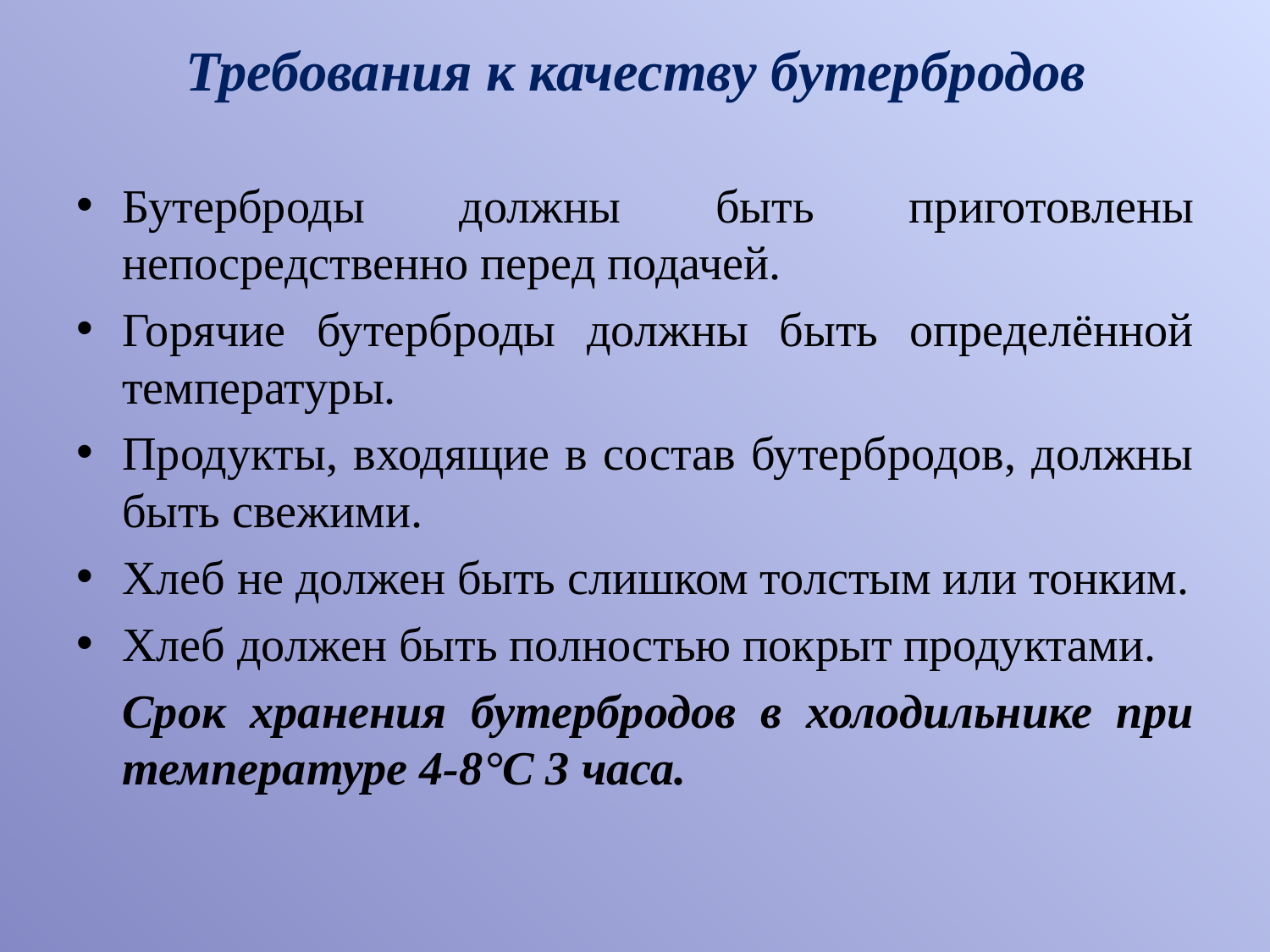

# Требования к качеству бутербродов
Бутерброды должны быть приготовлены непосредственно перед подачей.
Горячие бутерброды должны быть определённой температуры.
Продукты, входящие в состав бутербродов, должны быть свежими.
Хлеб не должен быть слишком толстым или тонким.
Хлеб должен быть полностью покрыт продуктами.
		Срок хранения бутербродов в холодильнике при температуре 4-8°С 3 часа.